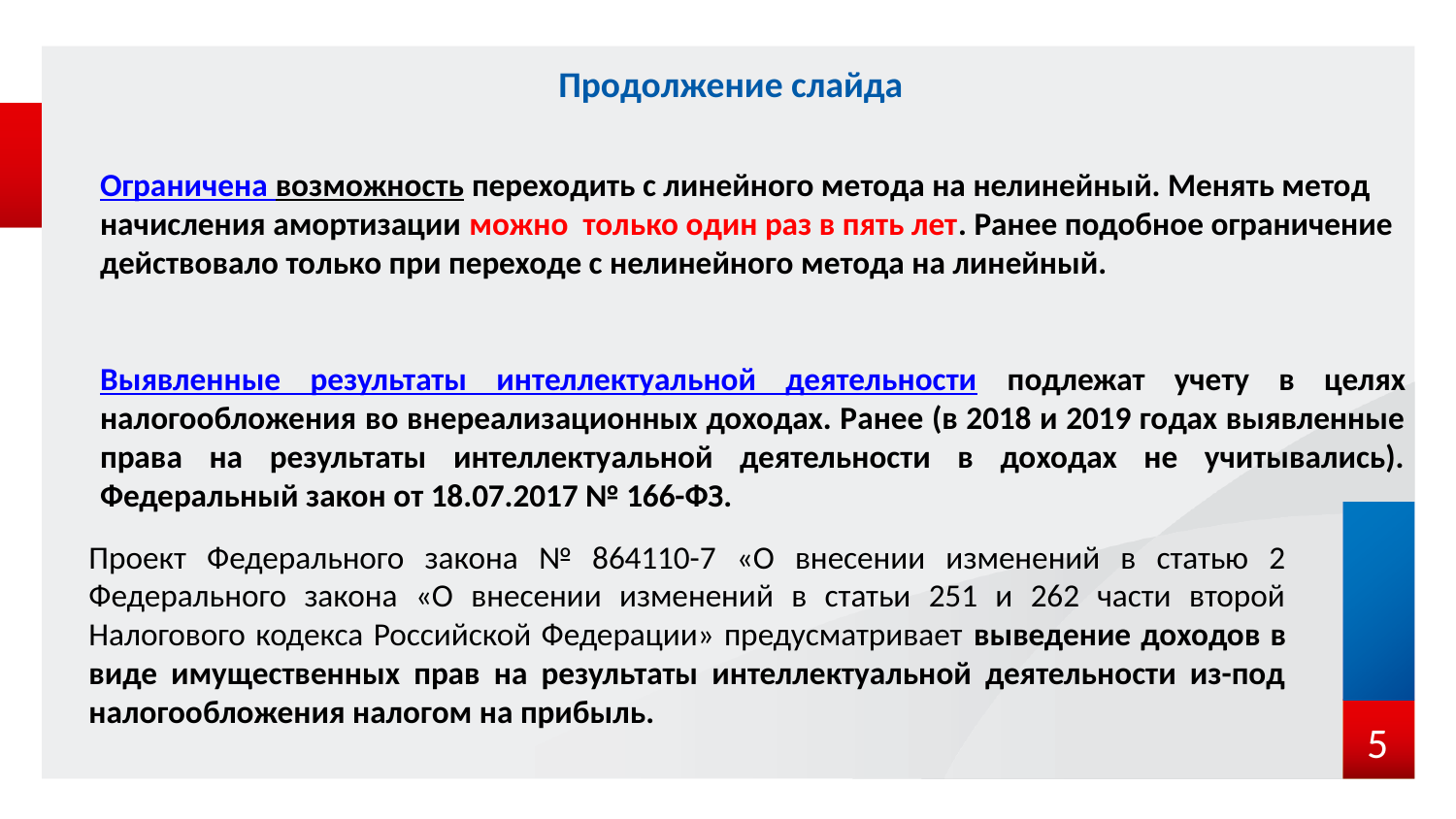

# Продолжение слайда
Ограничена возможность переходить с линейного метода на нелинейный. Менять метод начисления амортизации можно  только один раз в пять лет. Ранее подобное ограничение действовало только при переходе с нелинейного метода на линейный.

Выявленные результаты интеллектуальной деятельности подлежат учету в целях налогообложения во внереализационных доходах. Ранее (в 2018 и 2019 годах выявленные права на результаты интеллектуальной деятельности в доходах не учитывались). Федеральный закон от 18.07.2017 № 166-ФЗ.

Проект Федерального закона № 864110-7 «О внесении изменений в статью 2 Федерального закона «О внесении изменений в статьи 251 и 262 части второй Налогового кодекса Российской Федерации» предусматривает выведение доходов в виде имущественных прав на результаты интеллектуальной деятельности из-под налогообложения налогом на прибыль.

 5